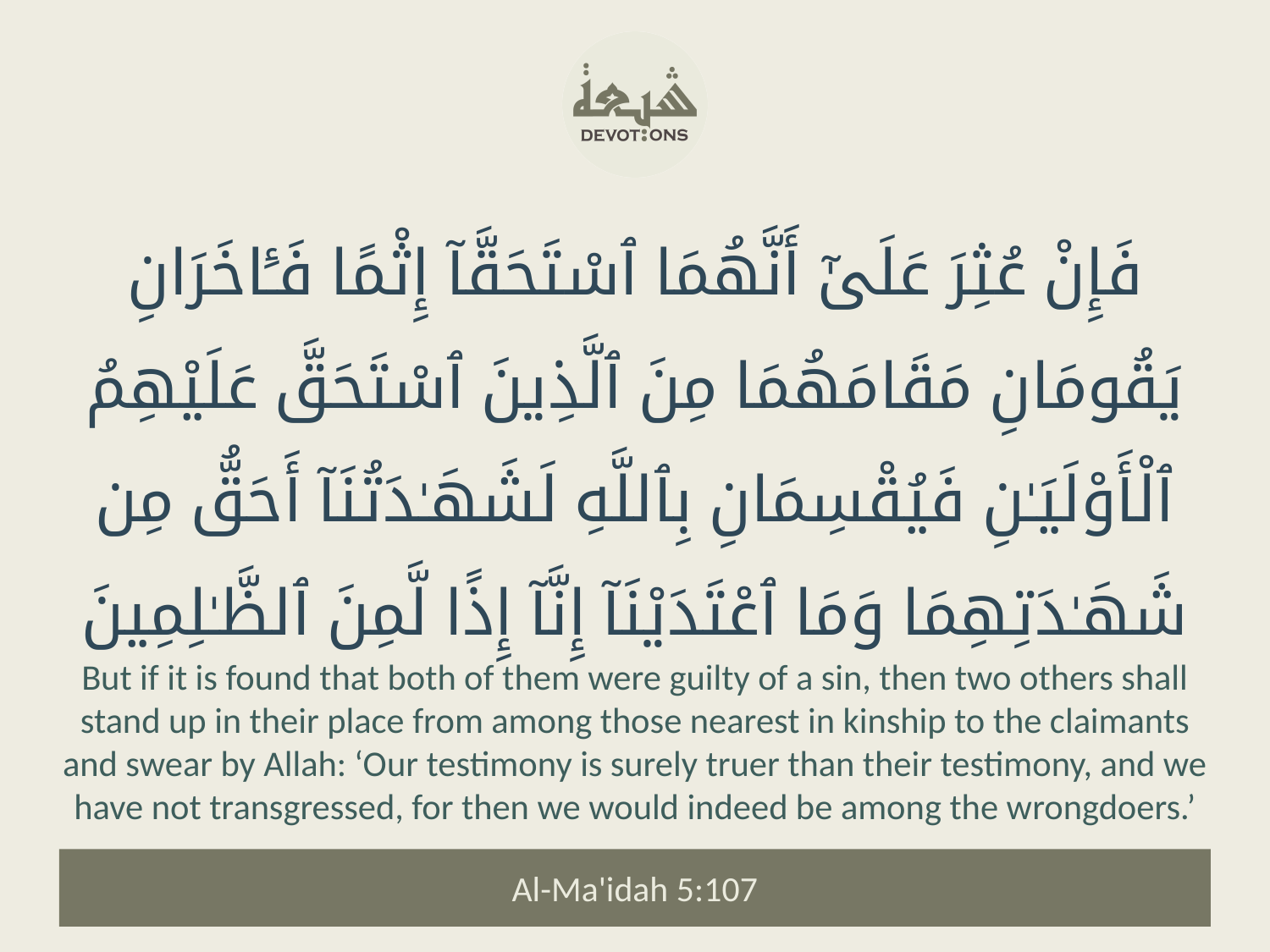

فَإِنْ عُثِرَ عَلَىٰٓ أَنَّهُمَا ٱسْتَحَقَّآ إِثْمًا فَـَٔاخَرَانِ يَقُومَانِ مَقَامَهُمَا مِنَ ٱلَّذِينَ ٱسْتَحَقَّ عَلَيْهِمُ ٱلْأَوْلَيَـٰنِ فَيُقْسِمَانِ بِٱللَّهِ لَشَهَـٰدَتُنَآ أَحَقُّ مِن شَهَـٰدَتِهِمَا وَمَا ٱعْتَدَيْنَآ إِنَّآ إِذًا لَّمِنَ ٱلظَّـٰلِمِينَ
But if it is found that both of them were guilty of a sin, then two others shall stand up in their place from among those nearest in kinship to the claimants and swear by Allah: ‘Our testimony is surely truer than their testimony, and we have not transgressed, for then we would indeed be among the wrongdoers.’
Al-Ma'idah 5:107